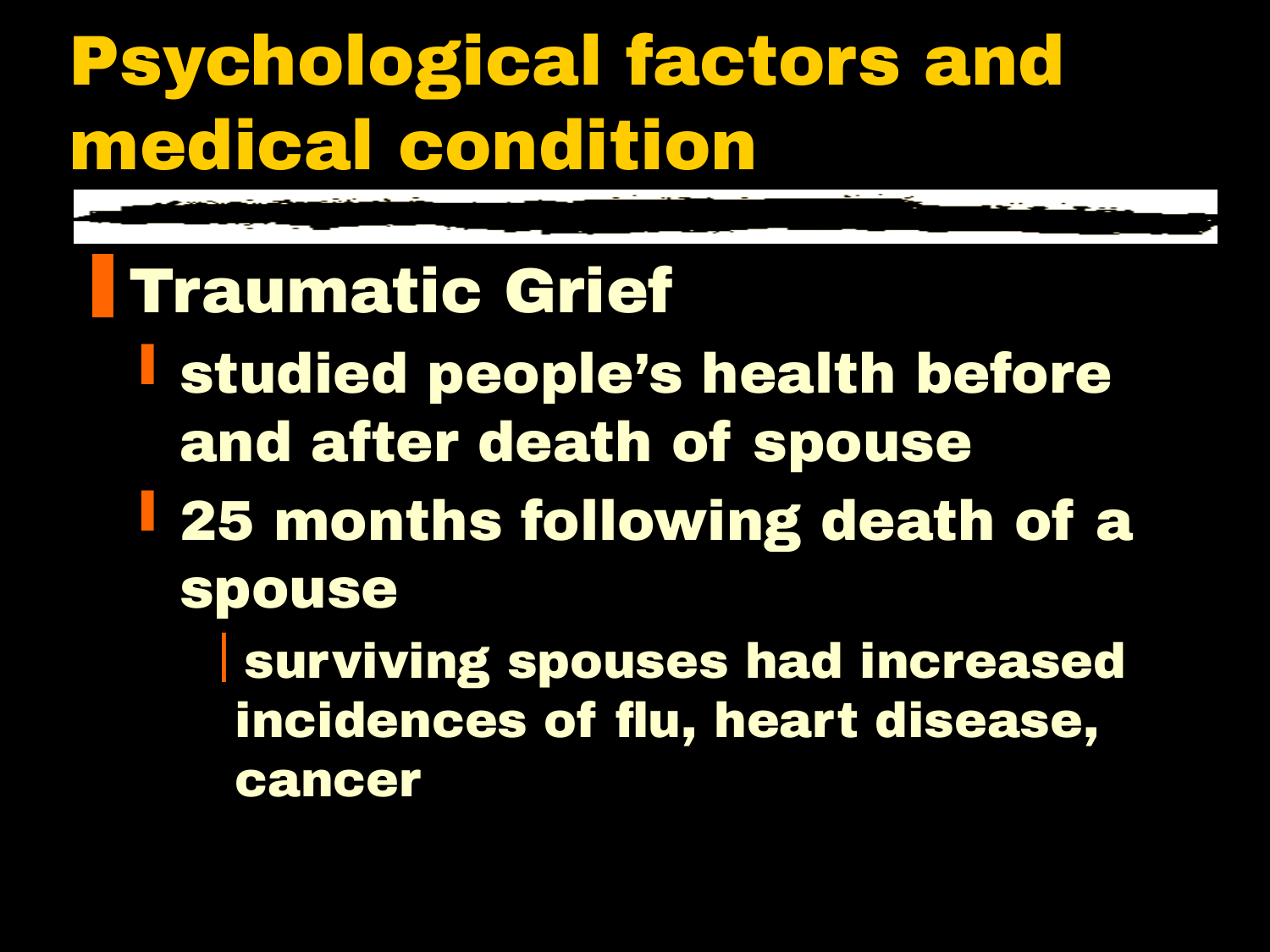

# Psychological factors and medical condition
Traumatic Grief
studied people’s health before and after death of spouse
25 months following death of a spouse
surviving spouses had increased incidences of flu, heart disease, cancer